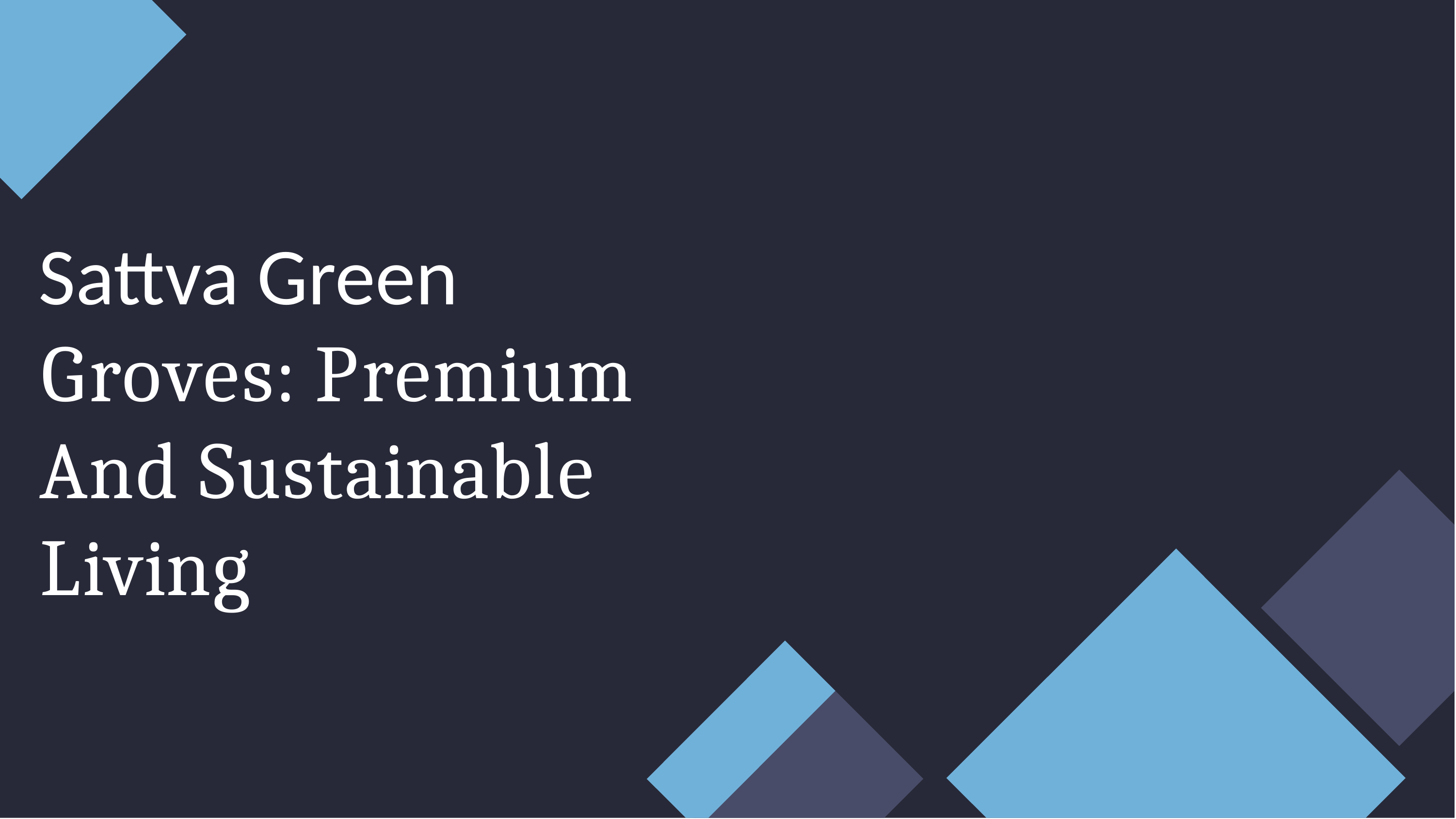

Sattva Green Groves: Premium And Sustainable Living